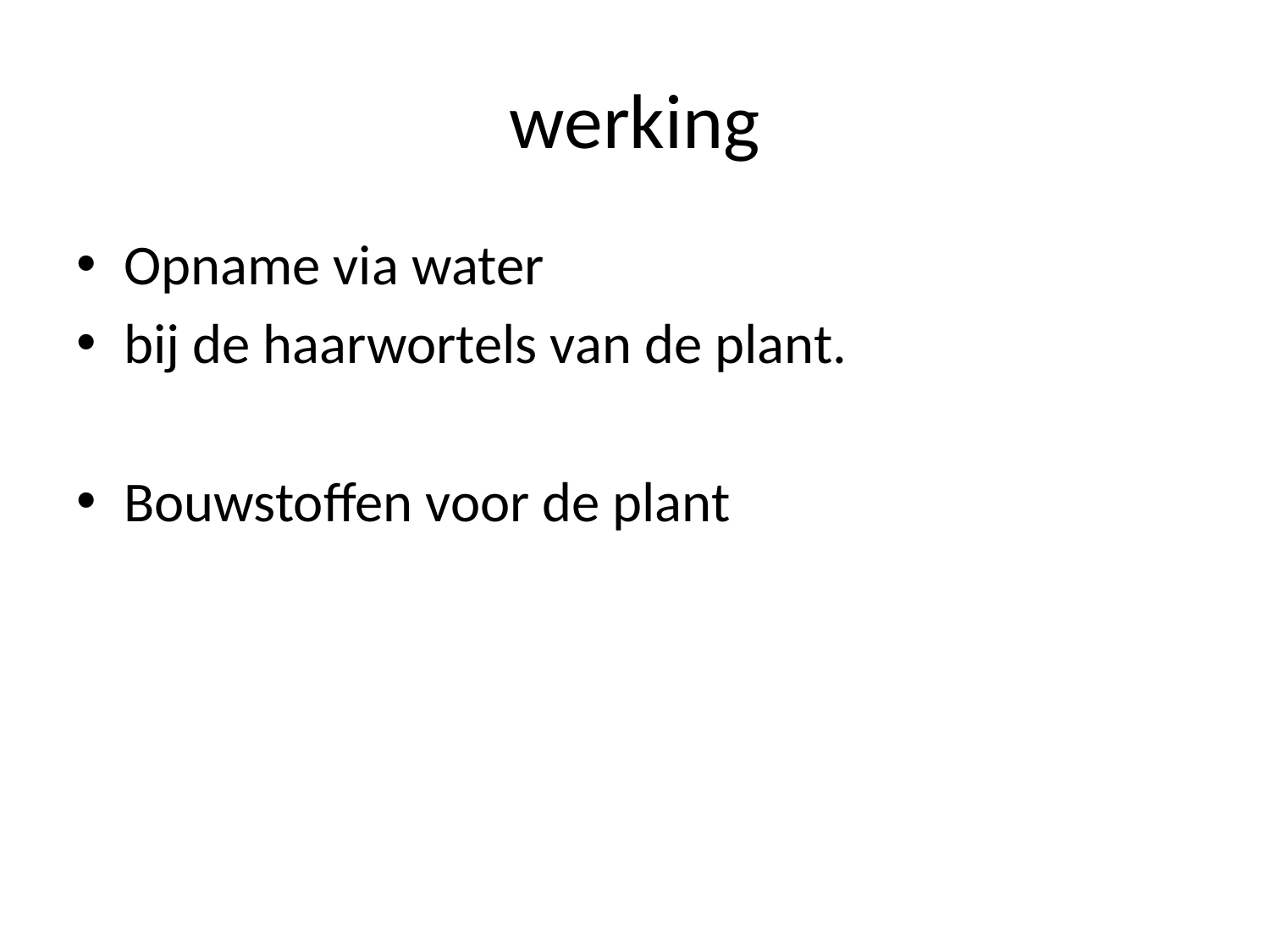

# werking
Opname via water
bij de haarwortels van de plant.

Bouwstoffen voor de plant